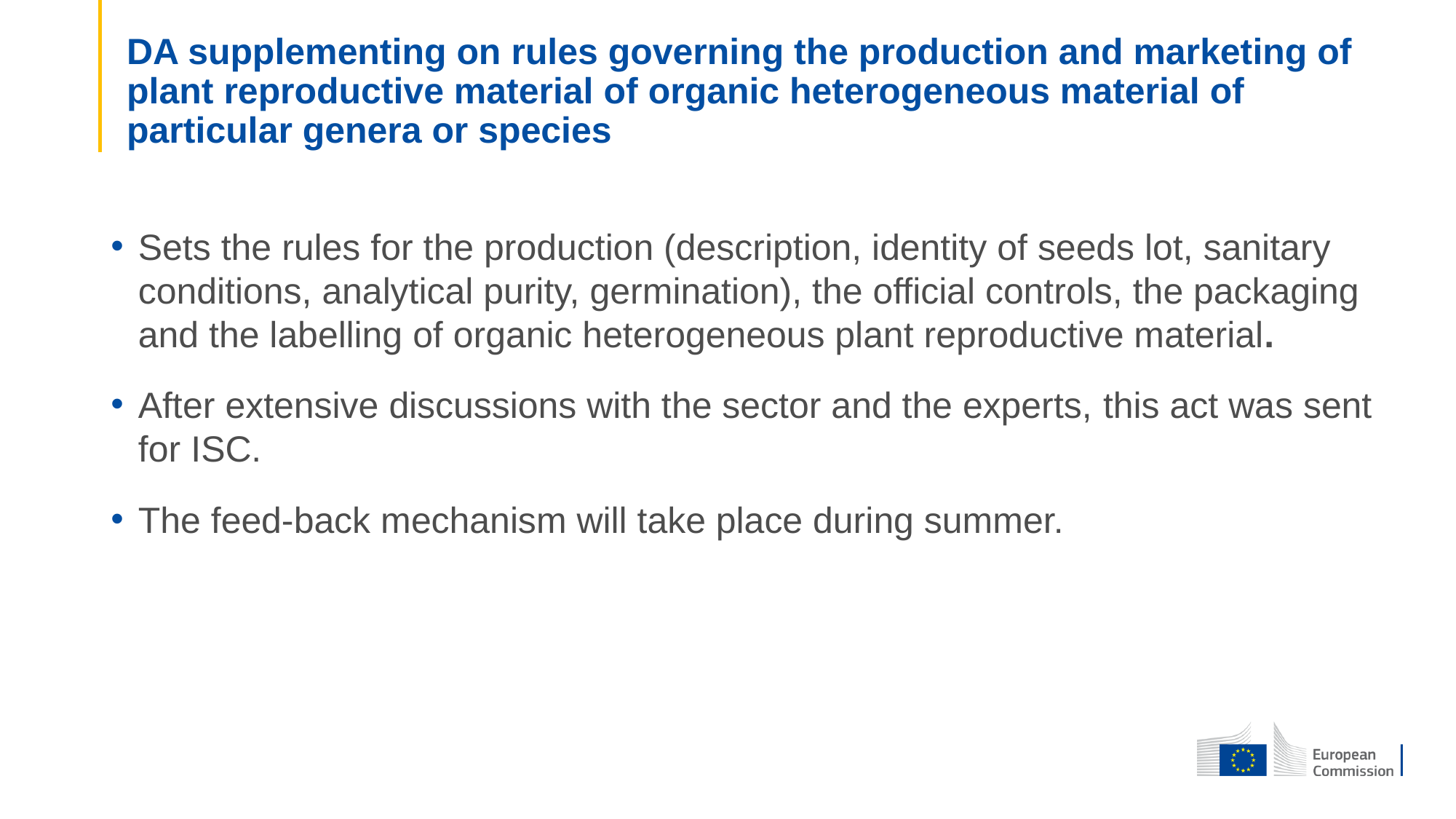

# DA supplementing on rules governing the production and marketing of plant reproductive material of organic heterogeneous material of particular genera or species
Sets the rules for the production (description, identity of seeds lot, sanitary conditions, analytical purity, germination), the official controls, the packaging and the labelling of organic heterogeneous plant reproductive material.
After extensive discussions with the sector and the experts, this act was sent for ISC.
The feed-back mechanism will take place during summer.